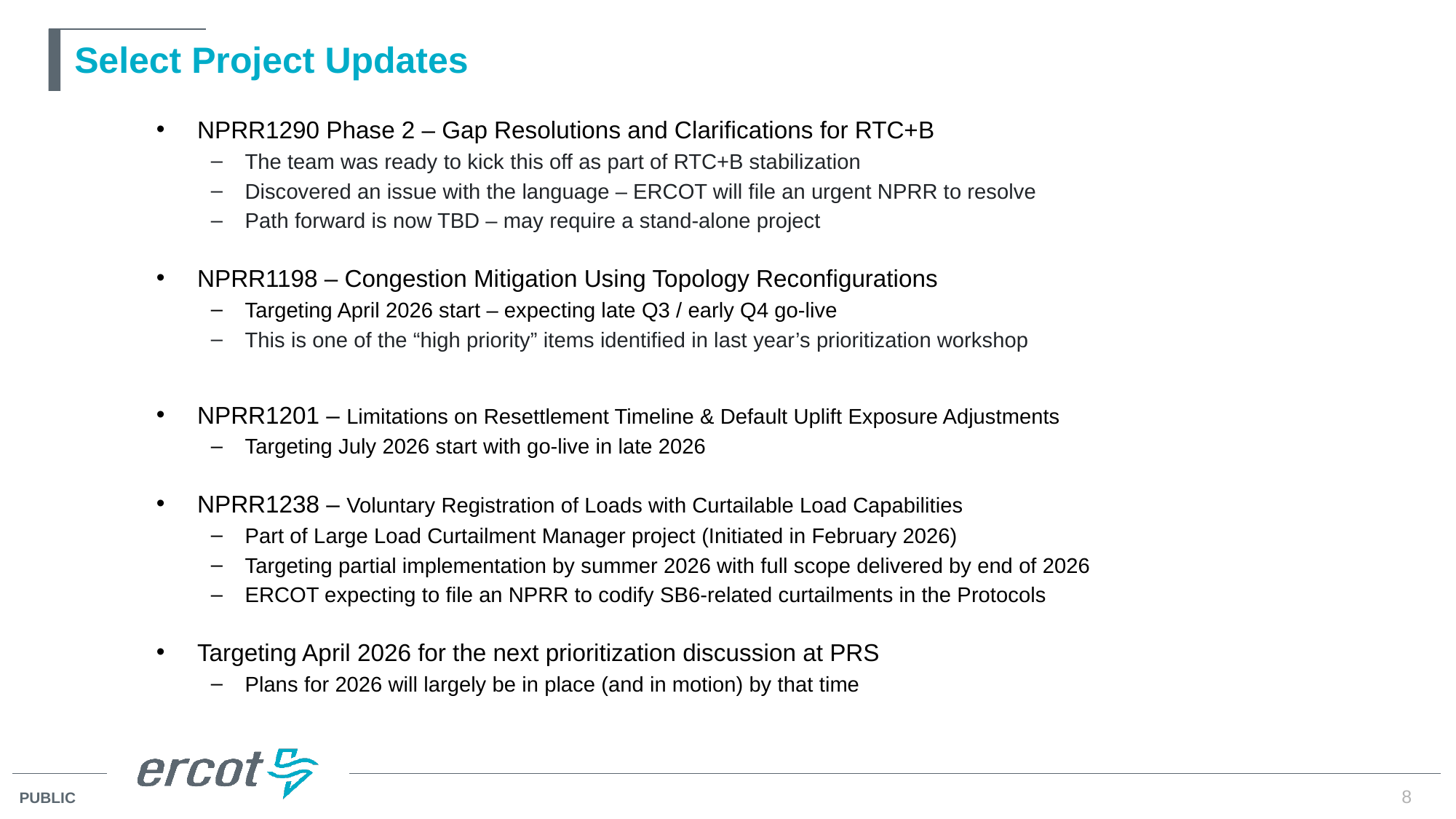

# Select Project Updates
NPRR1290 Phase 2 – Gap Resolutions and Clarifications for RTC+B
The team was ready to kick this off as part of RTC+B stabilization
Discovered an issue with the language – ERCOT will file an urgent NPRR to resolve
Path forward is now TBD – may require a stand-alone project

NPRR1198 – Congestion Mitigation Using Topology Reconfigurations
Targeting April 2026 start – expecting late Q3 / early Q4 go-live
This is one of the “high priority” items identified in last year’s prioritization workshop

NPRR1201 – Limitations on Resettlement Timeline & Default Uplift Exposure Adjustments
Targeting July 2026 start with go-live in late 2026

NPRR1238 – Voluntary Registration of Loads with Curtailable Load Capabilities
Part of Large Load Curtailment Manager project (Initiated in February 2026)
Targeting partial implementation by summer 2026 with full scope delivered by end of 2026
ERCOT expecting to file an NPRR to codify SB6-related curtailments in the Protocols

Targeting April 2026 for the next prioritization discussion at PRS
Plans for 2026 will largely be in place (and in motion) by that time
8